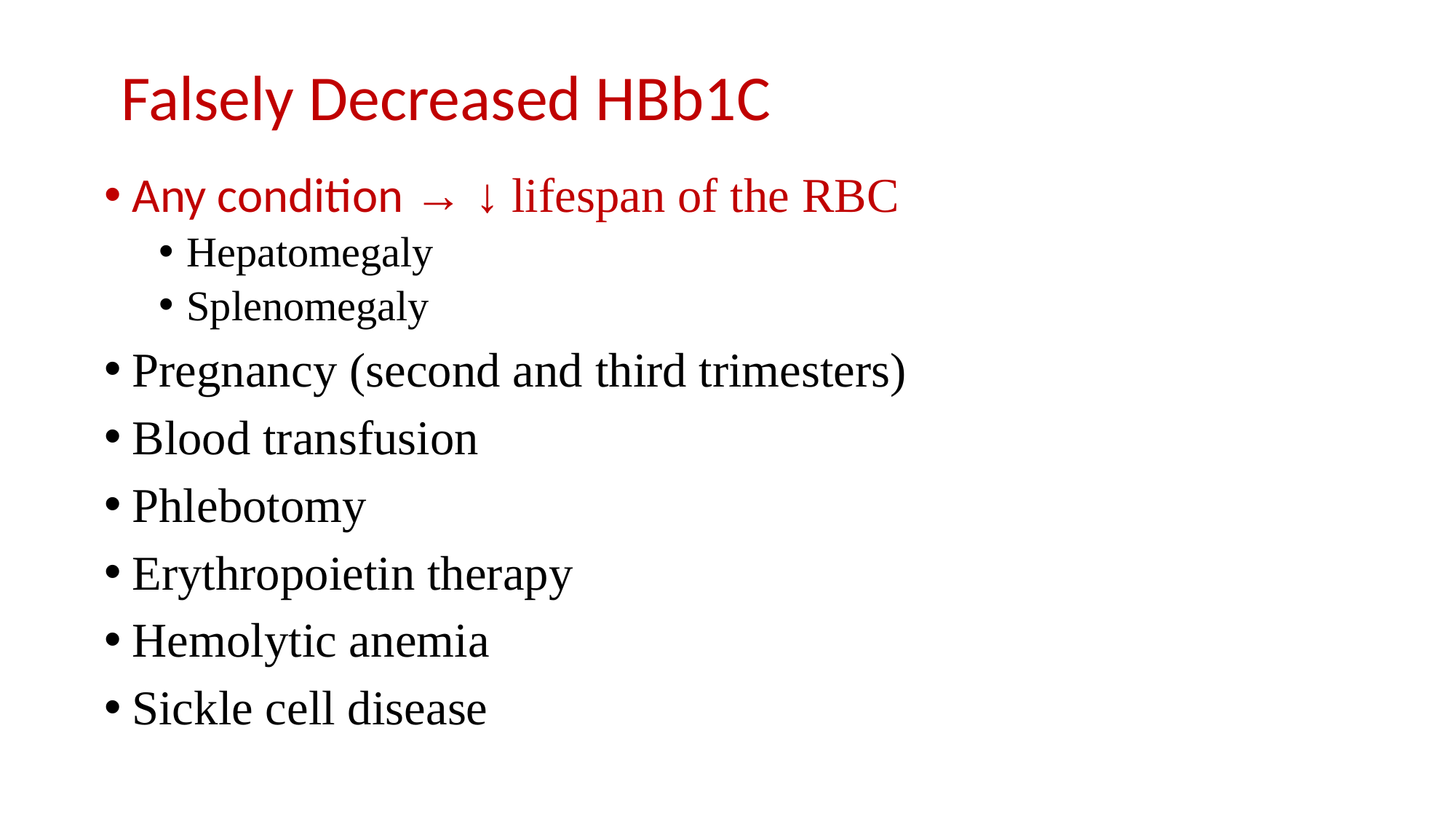

Falsely Decreased HBb1C
Any condition → ↓ lifespan of the RBC
Hepatomegaly
Splenomegaly
Pregnancy (second and third trimesters)
Blood transfusion
Phlebotomy
Erythropoietin therapy
Hemolytic anemia
Sickle cell disease